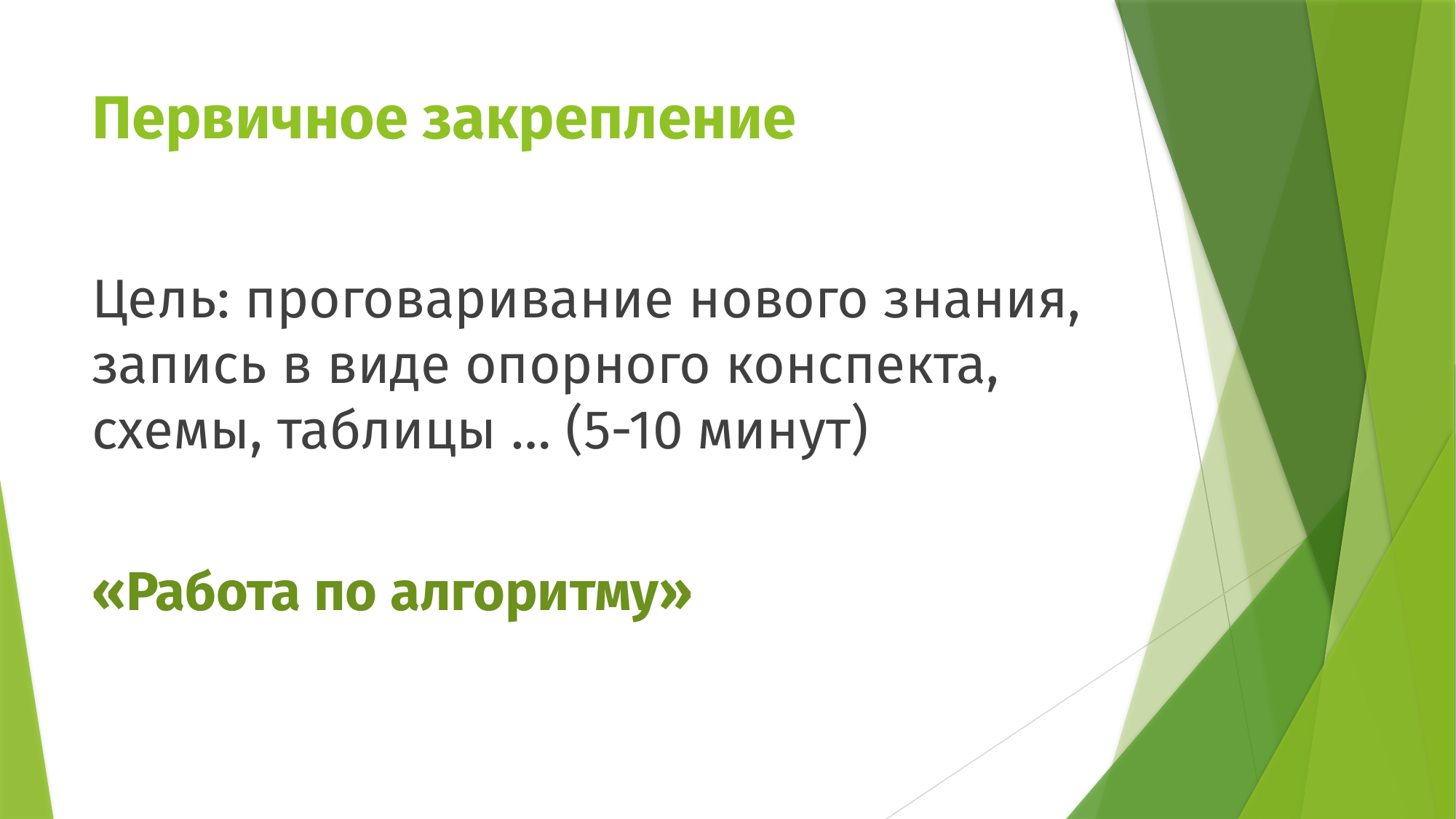

# Первичное закрепление
Цель: проговаривание нового знания, запись в виде опорного конспекта, схемы, таблицы … (5-10 минут)

«Работа по алгоритму»